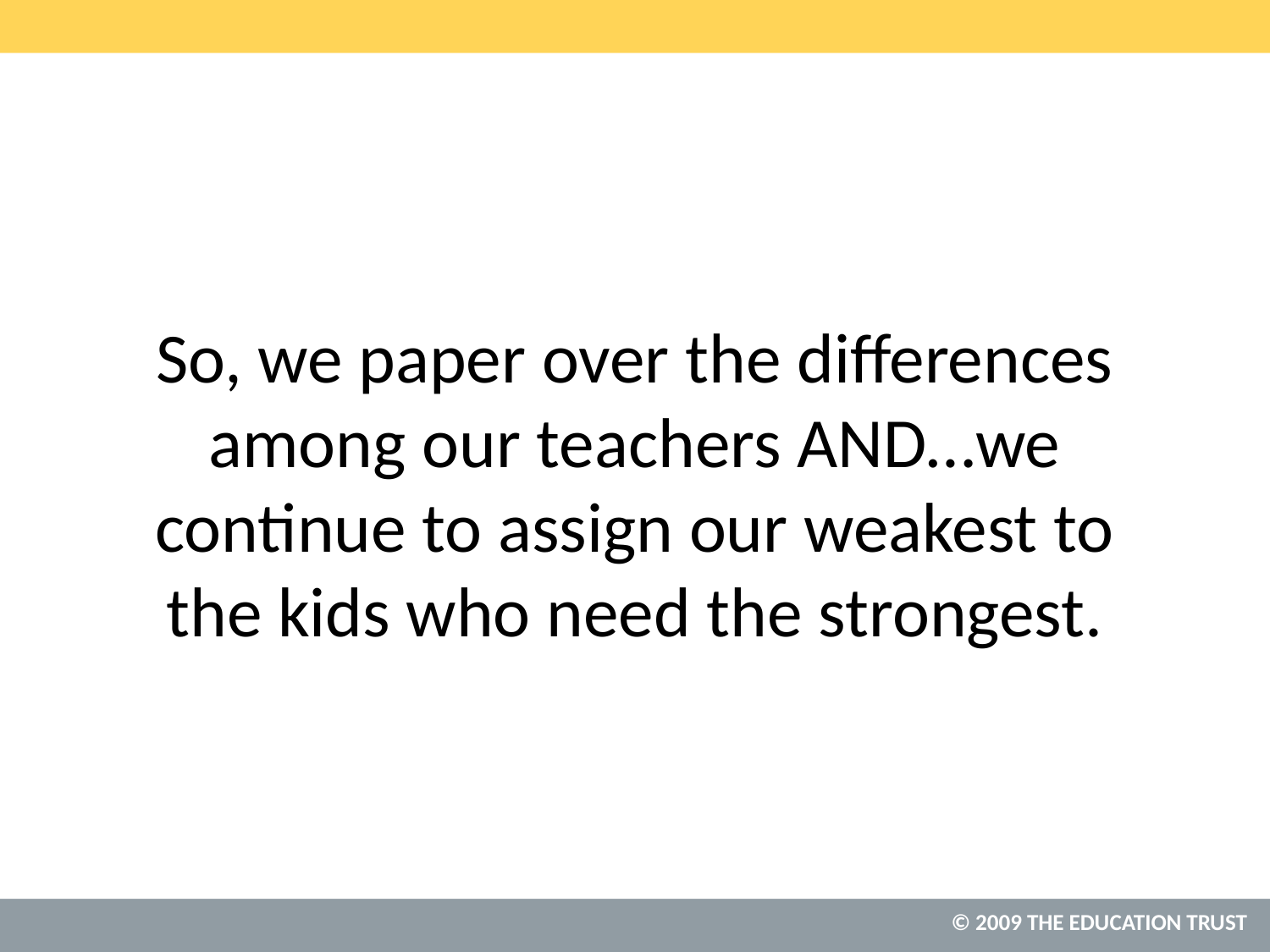

# So, we paper over the differences among our teachers AND…we continue to assign our weakest to the kids who need the strongest.